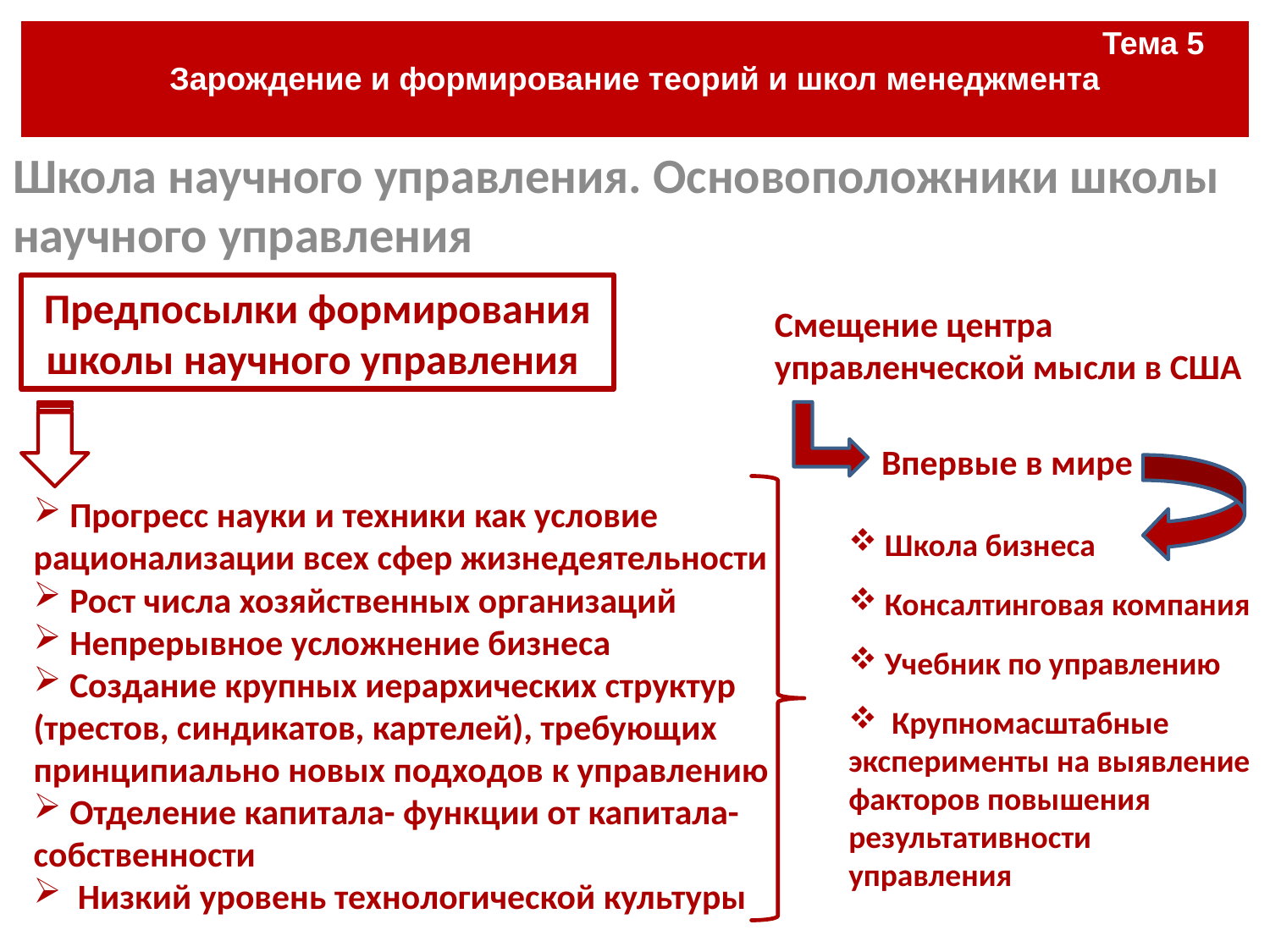

| Тема 5 Зарождение и формирование теорий и школ менеджмента |
| --- |
#
Школа научного управления. Основоположники школы научного управления

Предпосылки формирования школы научного управления
Смещение центра управленческой мысли в США

Впервые в мире

 Прогресс науки и техники как условие рационализации всех сфер жизнедеятельности
 Рост числа хозяйственных организаций
 Непрерывное усложнение бизнеса
 Создание крупных иерархических структур (трестов, синдикатов, картелей), требующих принципиально новых подходов к управлению
 Отделение капитала- функции от капитала-собственности
  Низкий уровень технологической культуры
 Школа бизнеса
 Консалтинговая компания
 Учебник по управлению
  Крупномасштабные эксперименты на выявление факторов повышения результативности управления